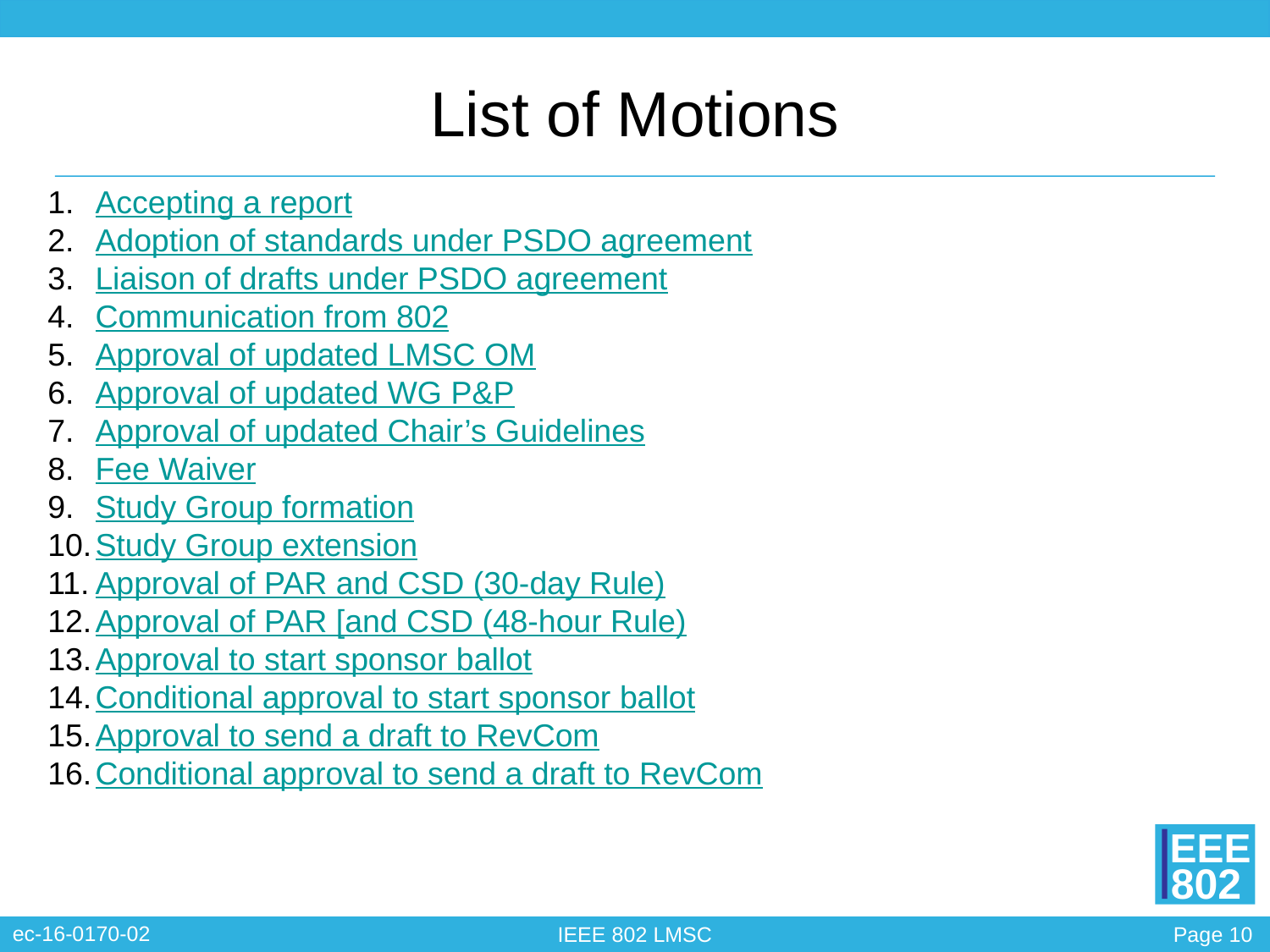

# List of Motions
Accepting a report
Adoption of standards under PSDO agreement
Liaison of drafts under PSDO agreement
Communication from 802
Approval of updated LMSC OM
Approval of updated WG P&P
Approval of updated Chair’s Guidelines
Fee Waiver
Study Group formation
Study Group extension
Approval of PAR and CSD (30-day Rule)
Approval of PAR [and CSD (48-hour Rule)
Approval to start sponsor ballot
Conditional approval to start sponsor ballot
Approval to send a draft to RevCom
Conditional approval to send a draft to RevCom